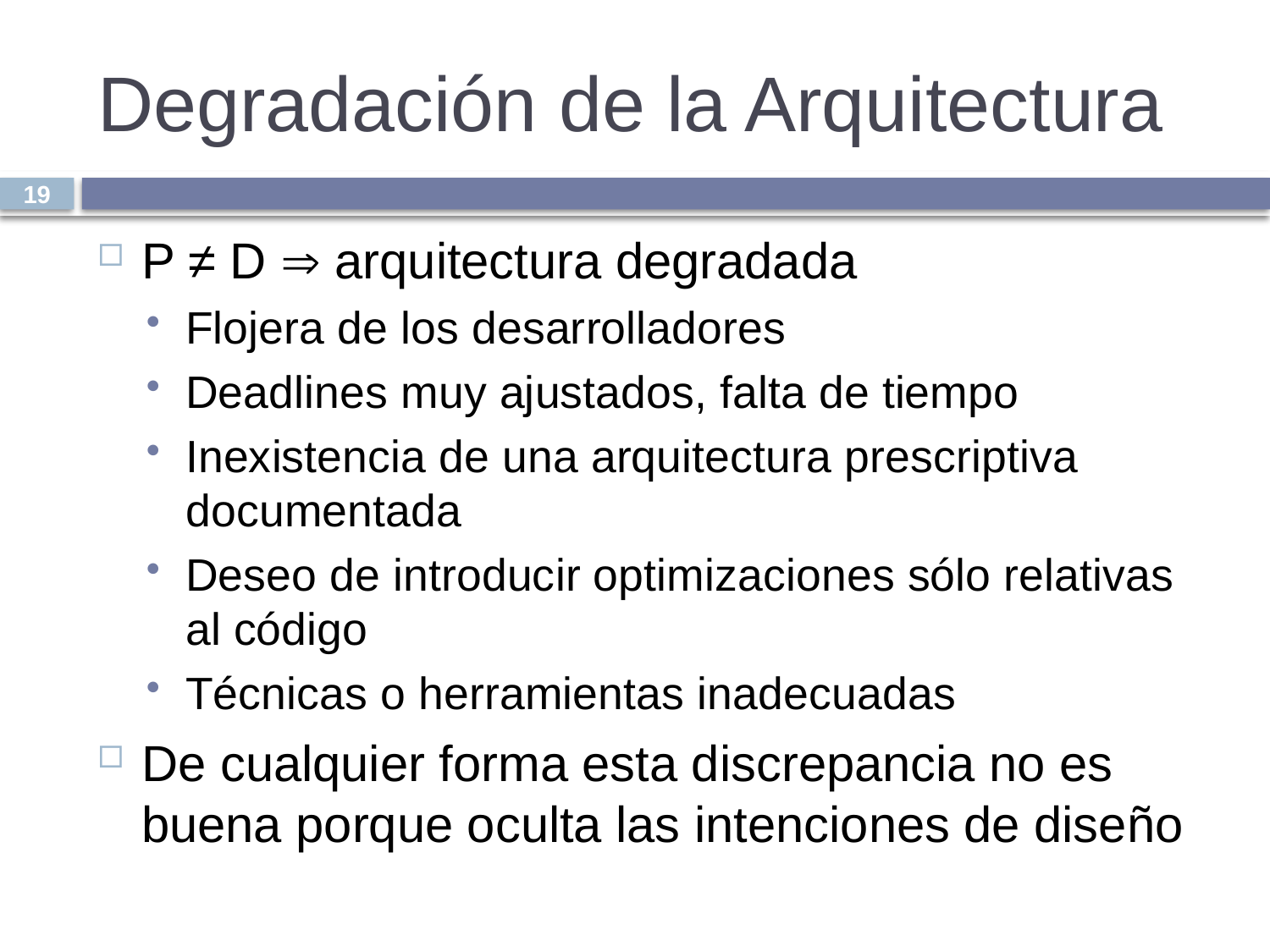

# Degradación de la Arquitectura
19
P ≠ D ⇒ arquitectura degradada
Flojera de los desarrolladores
Deadlines muy ajustados, falta de tiempo
Inexistencia de una arquitectura prescriptiva documentada
Deseo de introducir optimizaciones sólo relativas al código
Técnicas o herramientas inadecuadas
De cualquier forma esta discrepancia no es buena porque oculta las intenciones de diseño